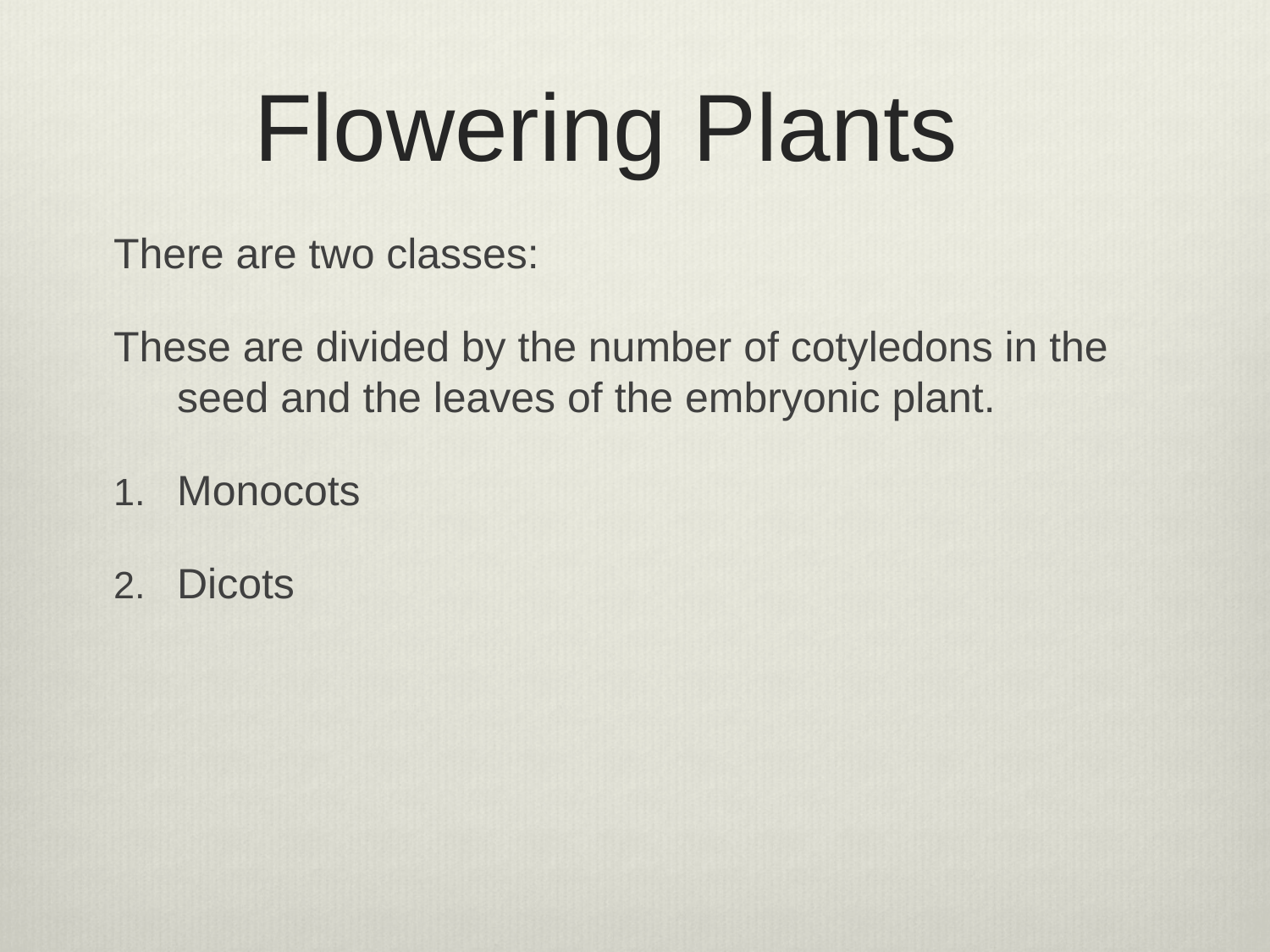

# Flowering Plants
There are two classes:
These are divided by the number of cotyledons in the seed and the leaves of the embryonic plant.
Monocots
Dicots